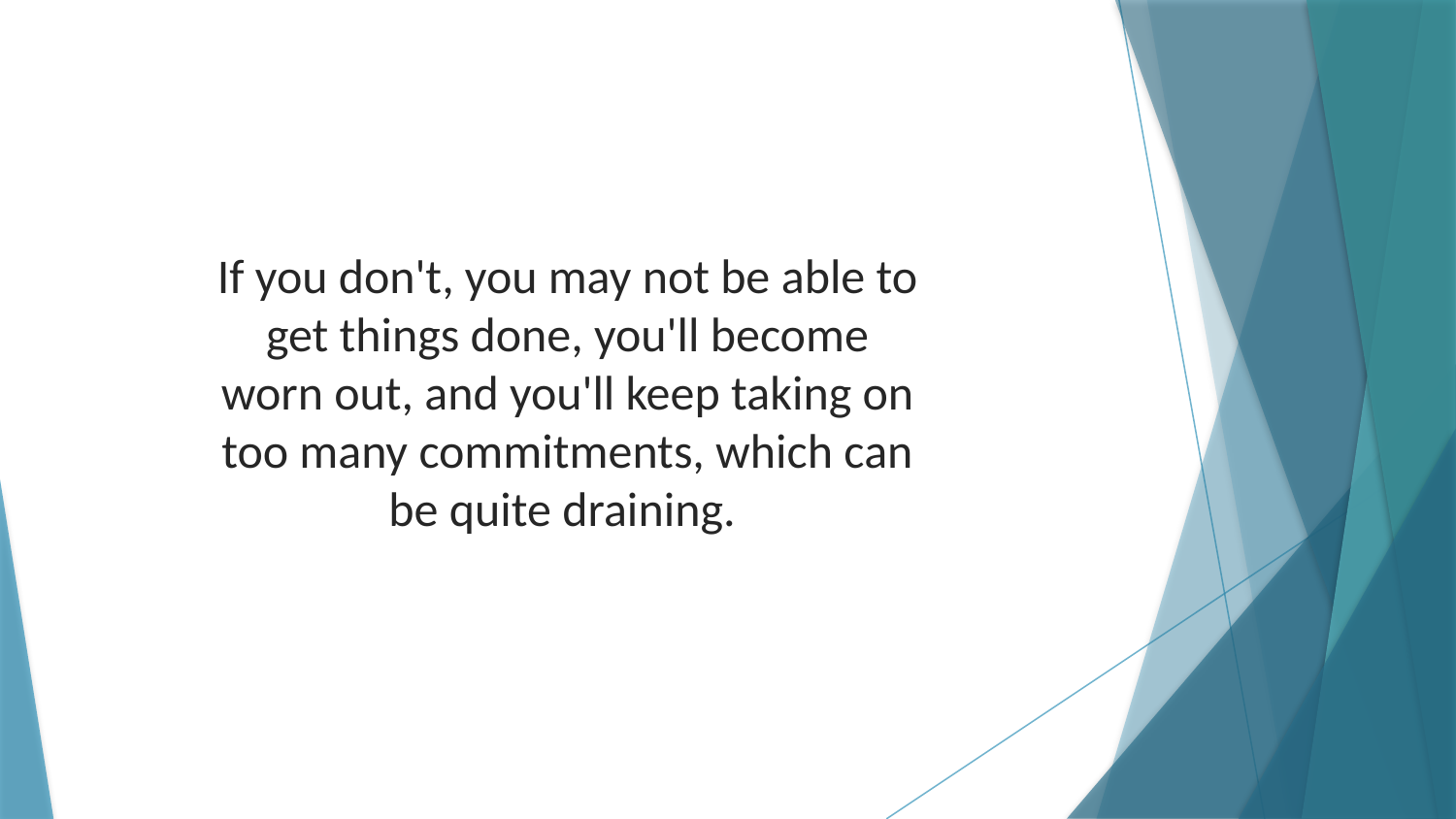

If you don't, you may not be able to get things done, you'll become worn out, and you'll keep taking on too many commitments, which can be quite draining.